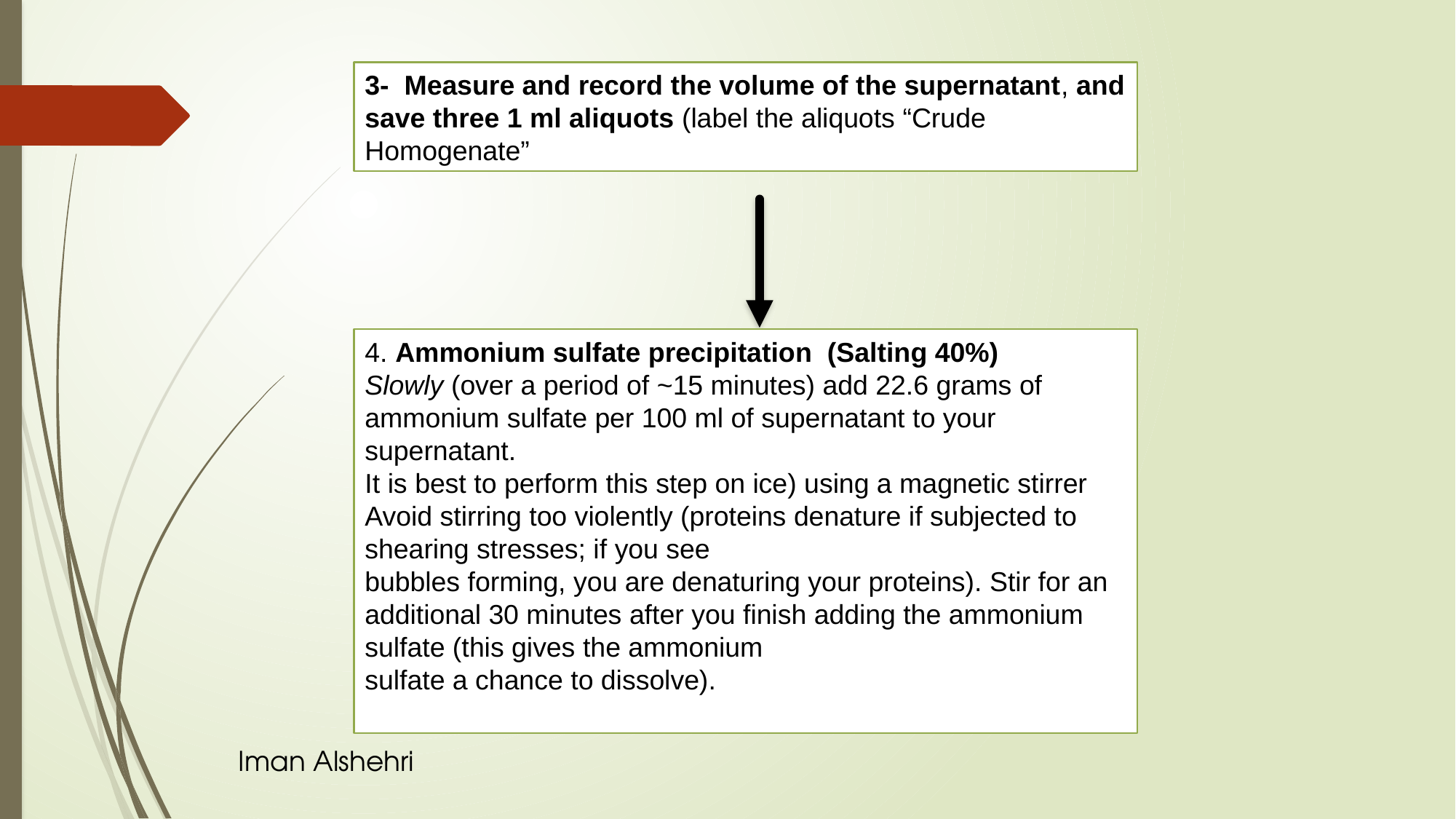

3-  Measure and record the volume of the supernatant, and save three 1 ml aliquots (label the aliquots “Crude Homogenate”
4. Ammonium sulfate precipitation  (Salting 40%)
Slowly (over a period of ~15 minutes) add 22.6 grams of ammonium sulfate per 100 ml of supernatant to your supernatant.
It is best to perform this step on ice) using a magnetic stirrer Avoid stirring too violently (proteins denature if subjected to shearing stresses; if you see
bubbles forming, you are denaturing your proteins). Stir for an additional 30 minutes after you finish adding the ammonium sulfate (this gives the ammonium
sulfate a chance to dissolve).

Iman Alshehri